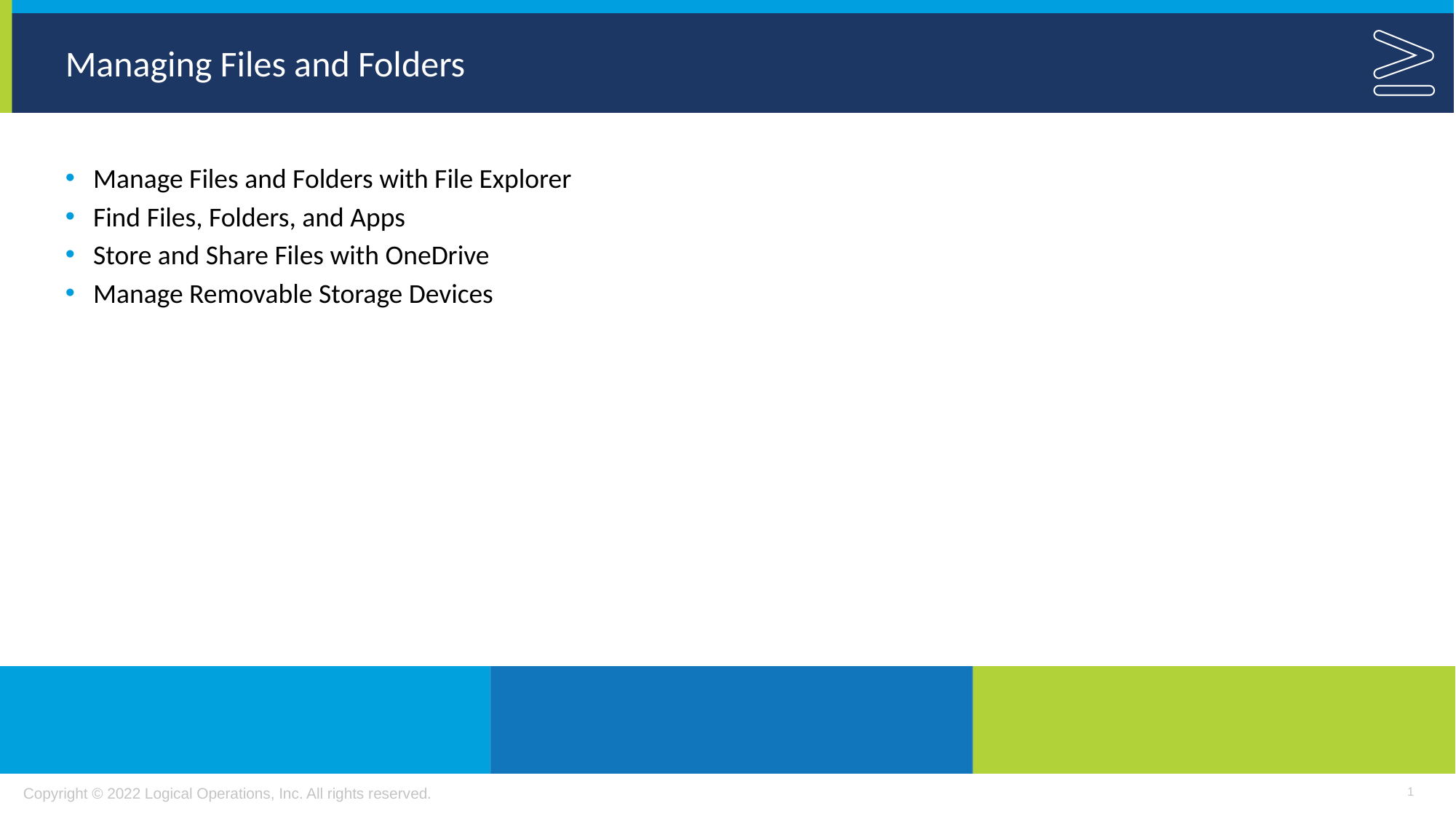

# Managing Files and Folders
Manage Files and Folders with File Explorer
Find Files, Folders, and Apps
Store and Share Files with OneDrive
Manage Removable Storage Devices
1